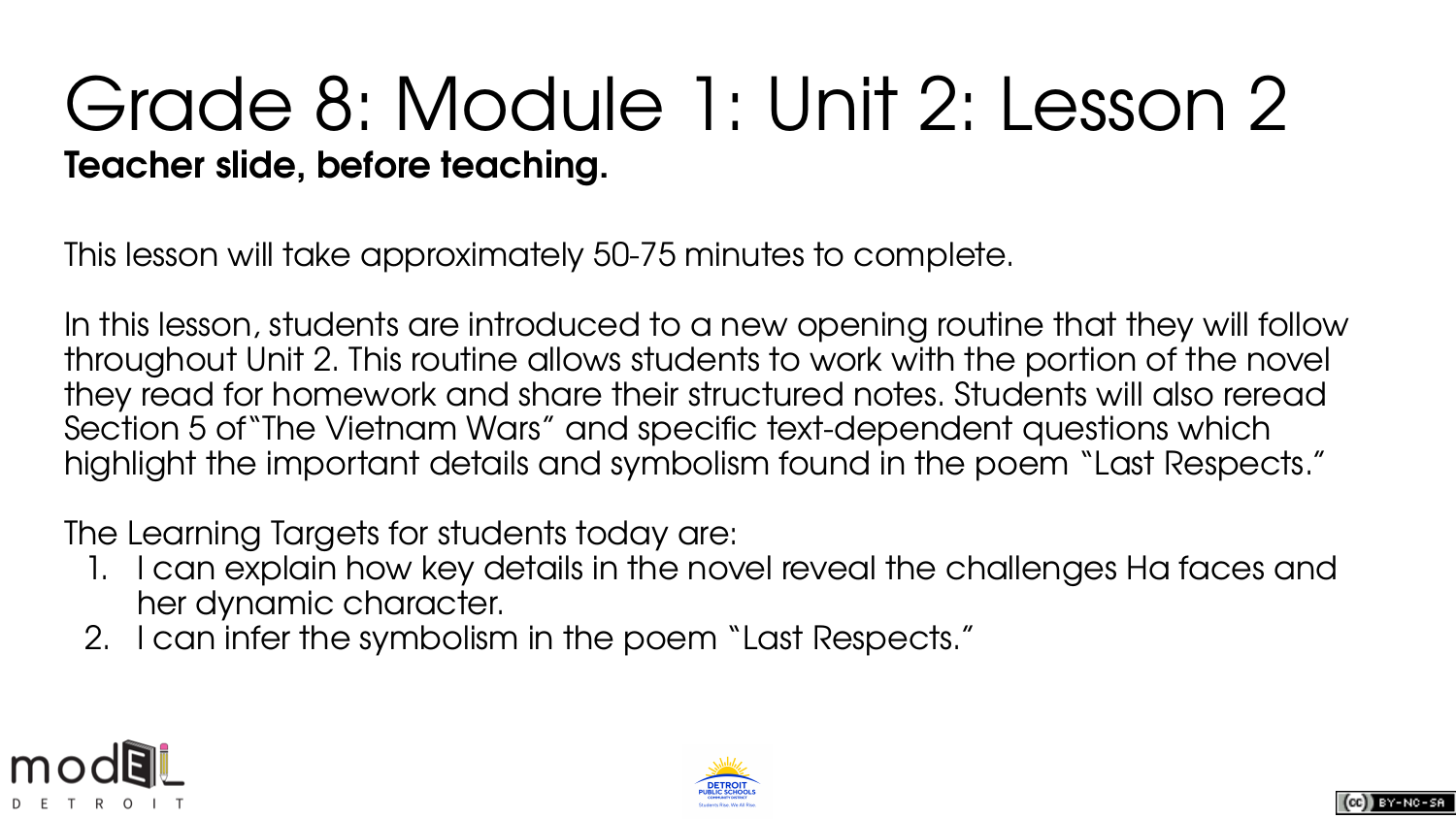

# Grade 8: Module 1: Unit 2: Lesson 2 Teacher slide, before teaching.
This lesson will take approximately 50-75 minutes to complete.

In this lesson, students are introduced to a new opening routine that they will follow throughout Unit 2. This routine allows students to work with the portion of the novel they read for homework and share their structured notes. Students will also reread Section 5 of“The Vietnam Wars” and specific text-dependent questions which highlight the important details and symbolism found in the poem “Last Respects.”

The Learning Targets for students today are:
I can explain how key details in the novel reveal the challenges Ha faces and her dynamic character.
I can infer the symbolism in the poem “Last Respects.”